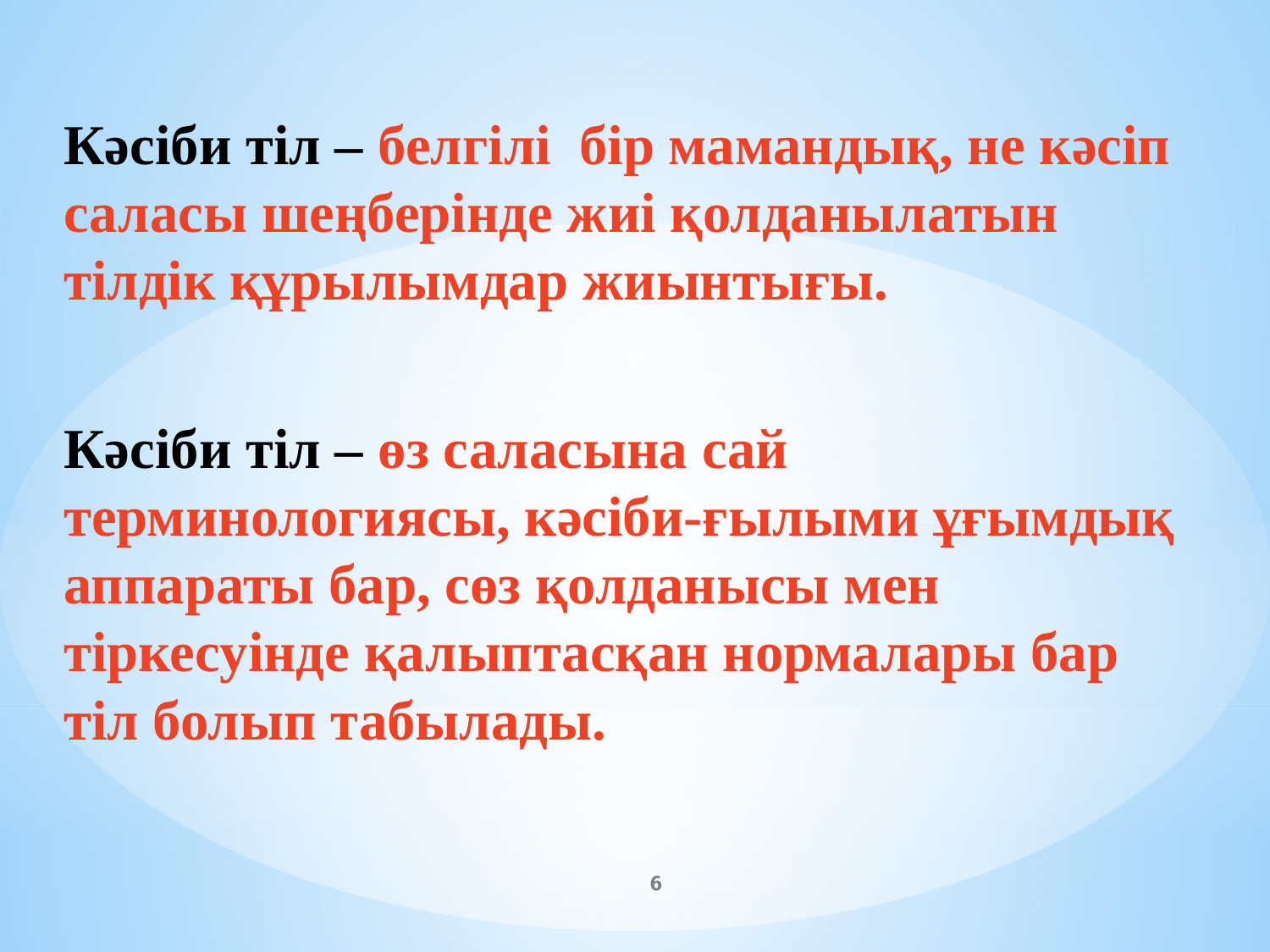

Кәсіби тіл – белгілі  бір мамандық, не кәсіп саласы шеңберінде жиі қолданылатын тілдік құрылымдар жиынтығы.

Кәсіби тіл – өз саласына сай терминологиясы, кәсіби-ғылыми ұғымдық аппараты бар, сөз қолданысы мен тіркесуінде қалыптасқан нормалары бар тіл болып табылады.
6